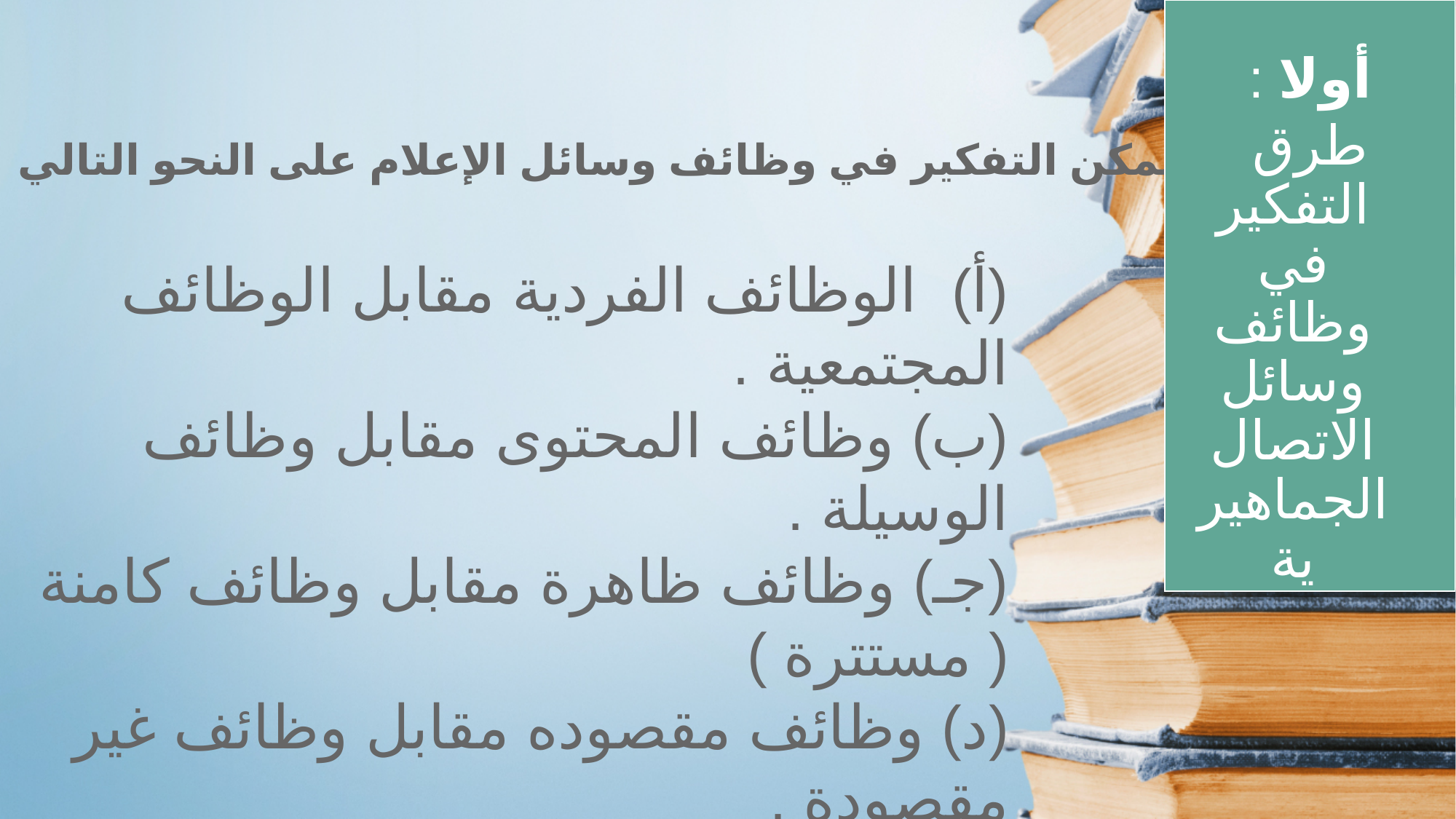

أولا :
طرق التفكير في وظائف وسائل الاتصال الجماهيرية
يمكن التفكير في وظائف وسائل الإعلام على النحو التالي :
(أ)  الوظائف الفردية مقابل الوظائف المجتمعية .
(ب) وظائف المحتوى مقابل وظائف الوسيلة .
(جـ) وظائف ظاهرة مقابل وظائف كامنة ( مستترة )
(د) وظائف مقصوده مقابل وظائف غير مقصودة .